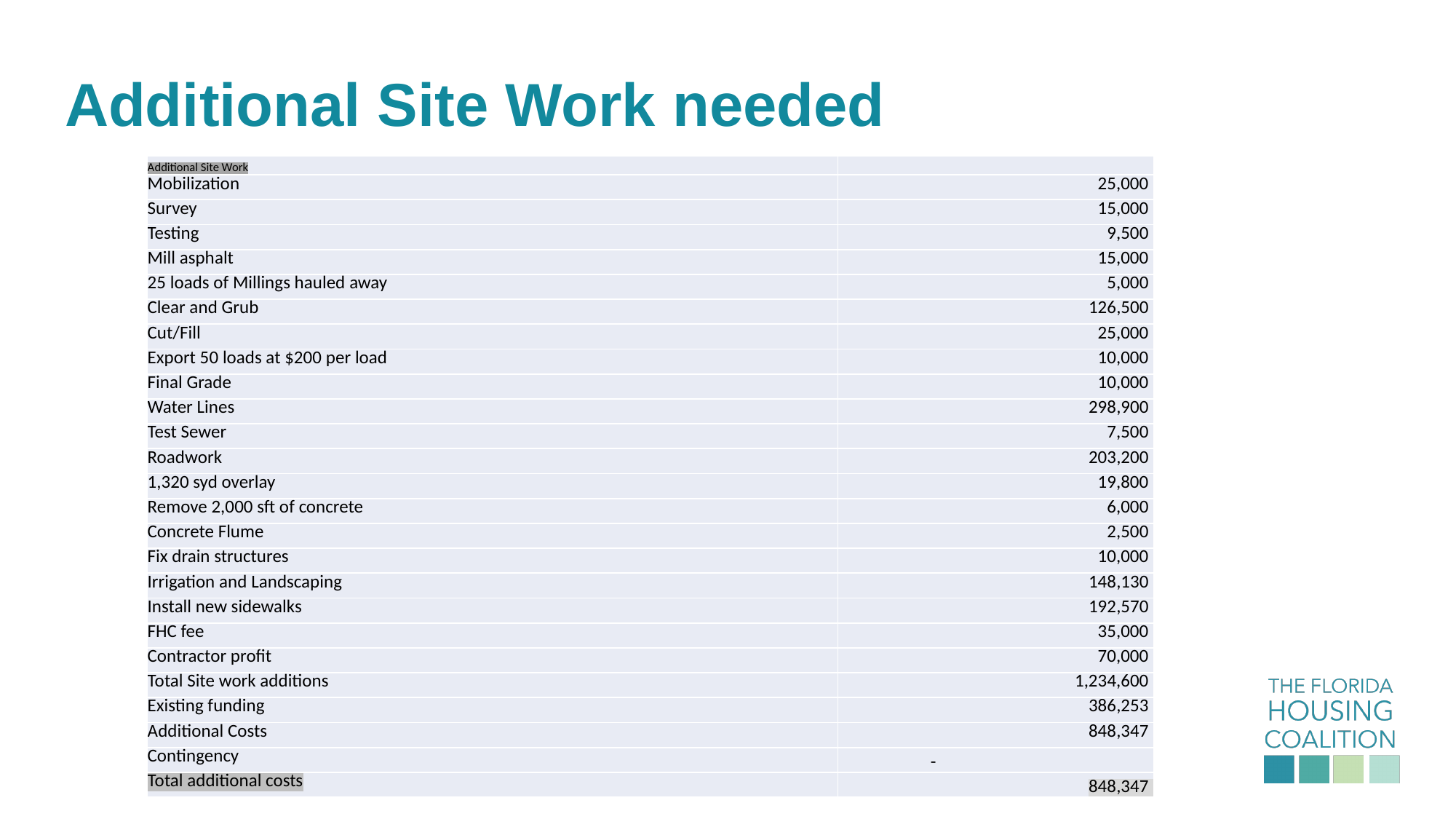

# Additional Site Work needed
| Additional Site Work |  |
| --- | --- |
| Mobilization | 25,000 |
| Survey | 15,000 |
| Testing | 9,500 |
| Mill asphalt | 15,000 |
| 25 loads of Millings hauled away | 5,000 |
| Clear and Grub | 126,500 |
| Cut/Fill | 25,000 |
| Export 50 loads at $200 per load | 10,000 |
| Final Grade | 10,000 |
| Water Lines | 298,900 |
| Test Sewer | 7,500 |
| Roadwork | 203,200 |
| 1,320 syd overlay | 19,800 |
| Remove 2,000 sft of concrete | 6,000 |
| Concrete Flume | 2,500 |
| Fix drain structures | 10,000 |
| Irrigation and Landscaping | 148,130 |
| Install new sidewalks | 192,570 |
| FHC fee | 35,000 |
| Contractor profit | 70,000 |
| Total Site work additions | 1,234,600 |
| Existing funding | 386,253 |
| Additional Costs | 848,347 |
| Contingency | - |
| Total additional costs | 848,347 |